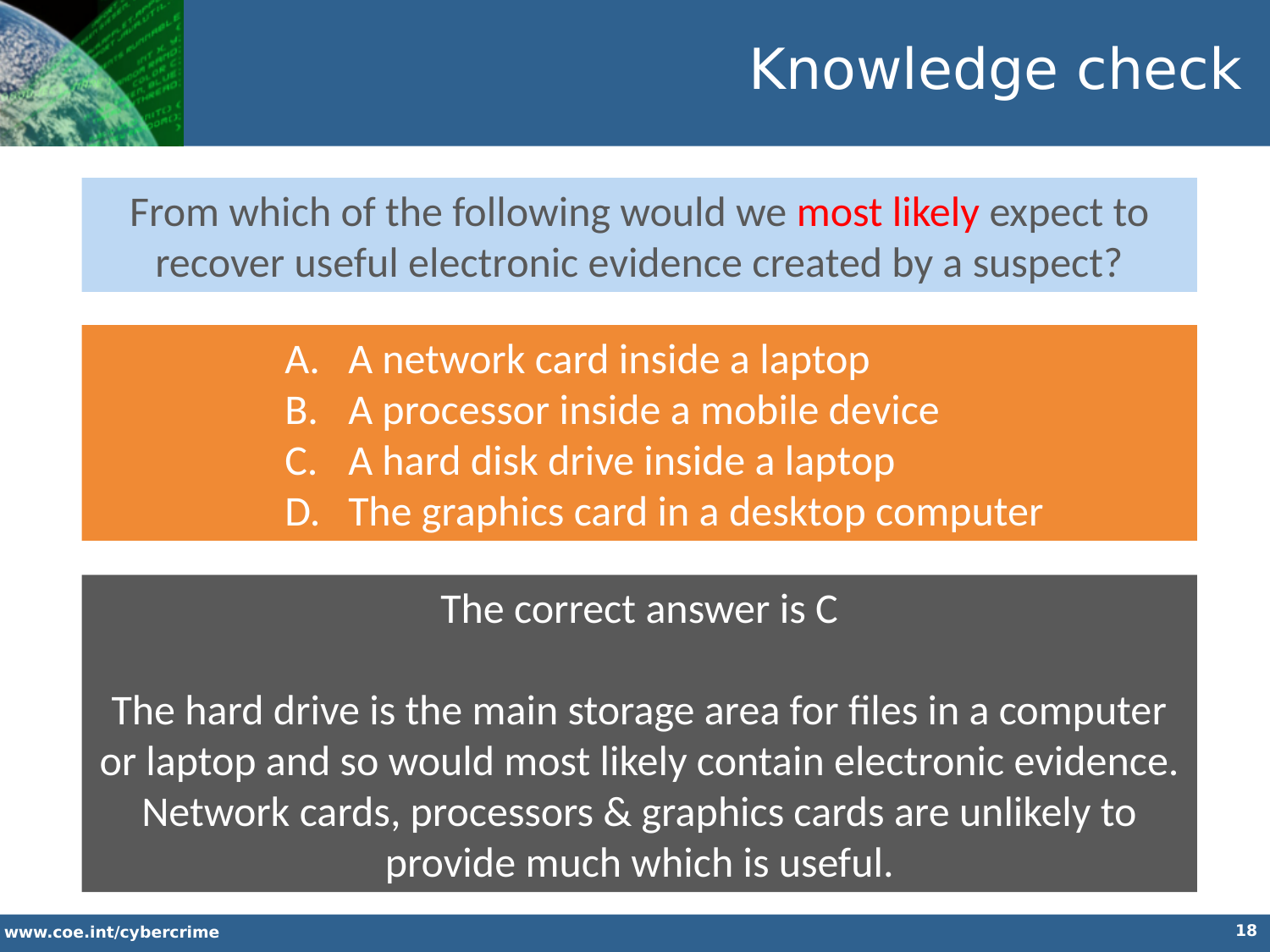

Knowledge check
From which of the following would we most likely expect to recover useful electronic evidence created by a suspect?
A network card inside a laptop
A processor inside a mobile device
A hard disk drive inside a laptop
The graphics card in a desktop computer
The correct answer is C

The hard drive is the main storage area for files in a computer or laptop and so would most likely contain electronic evidence.
Network cards, processors & graphics cards are unlikely to provide much which is useful.